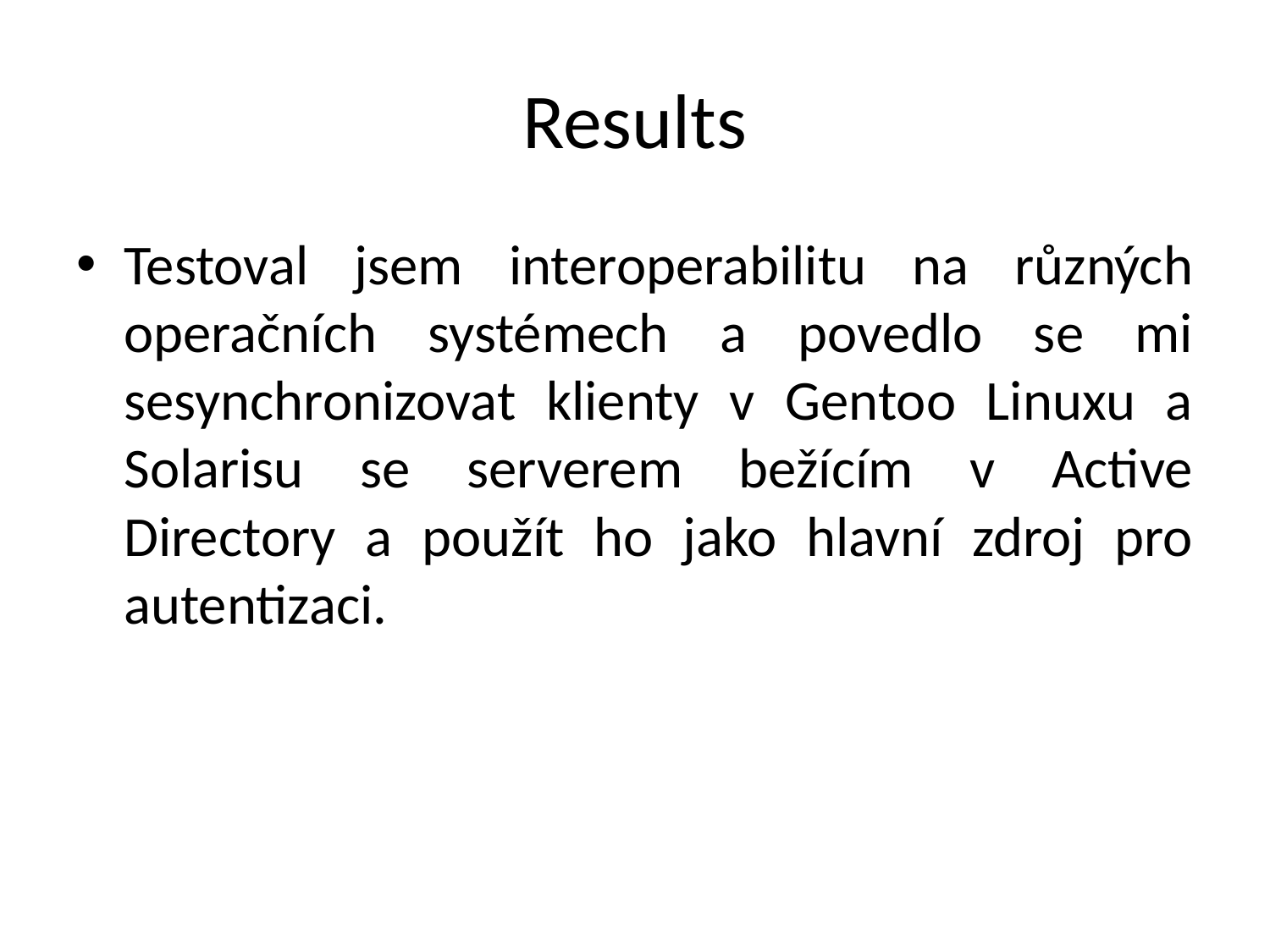

# Results
Testoval jsem interoperabilitu na různých operačních systémech a povedlo se mi sesynchronizovat klienty v Gentoo Linuxu a Solarisu se serverem bežícím v Active Directory a použít ho jako hlavní zdroj pro autentizaci.